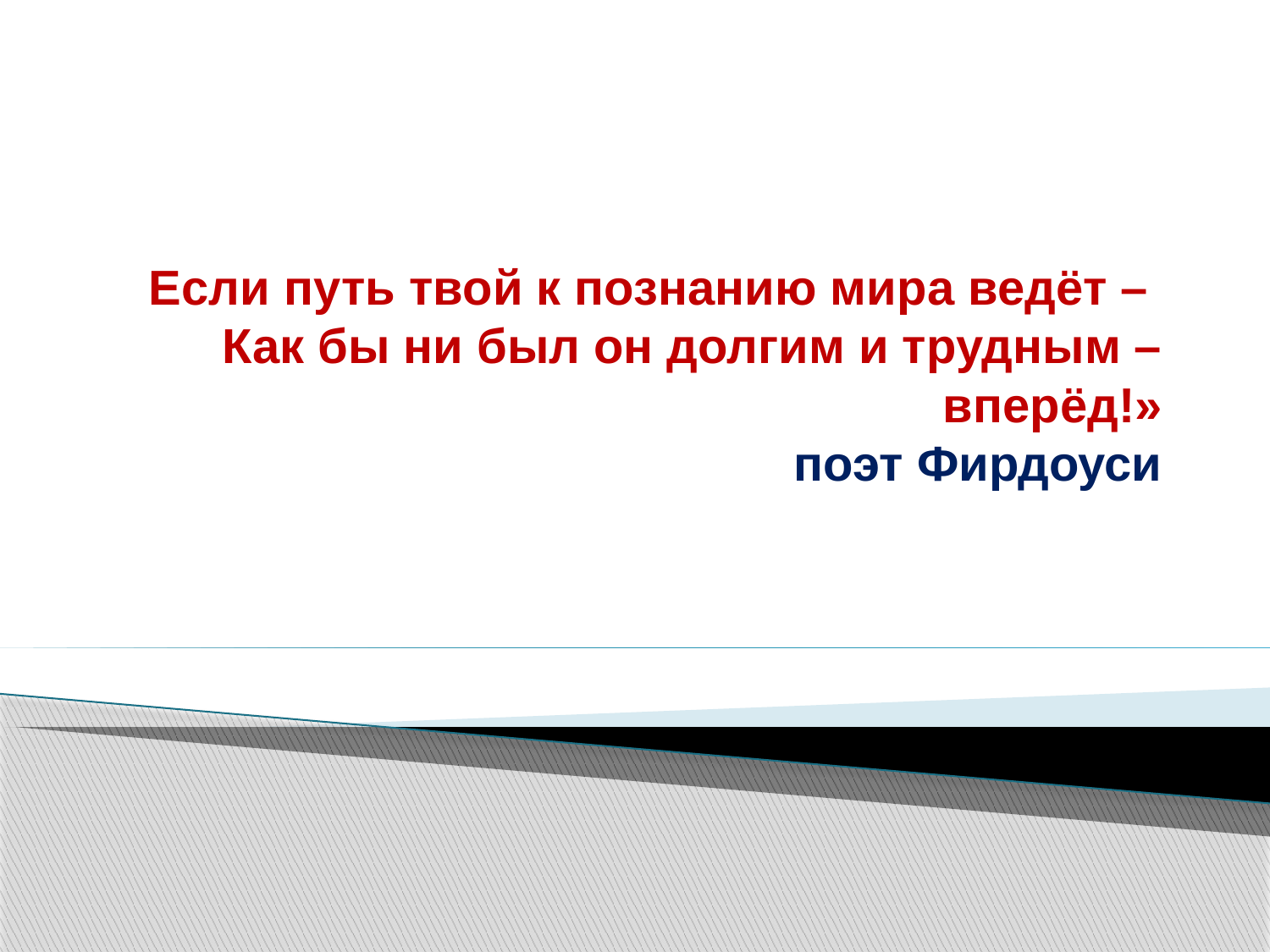

# Если путь твой к познанию мира ведёт – Как бы ни был он долгим и трудным – вперёд!» поэт Фирдоуси